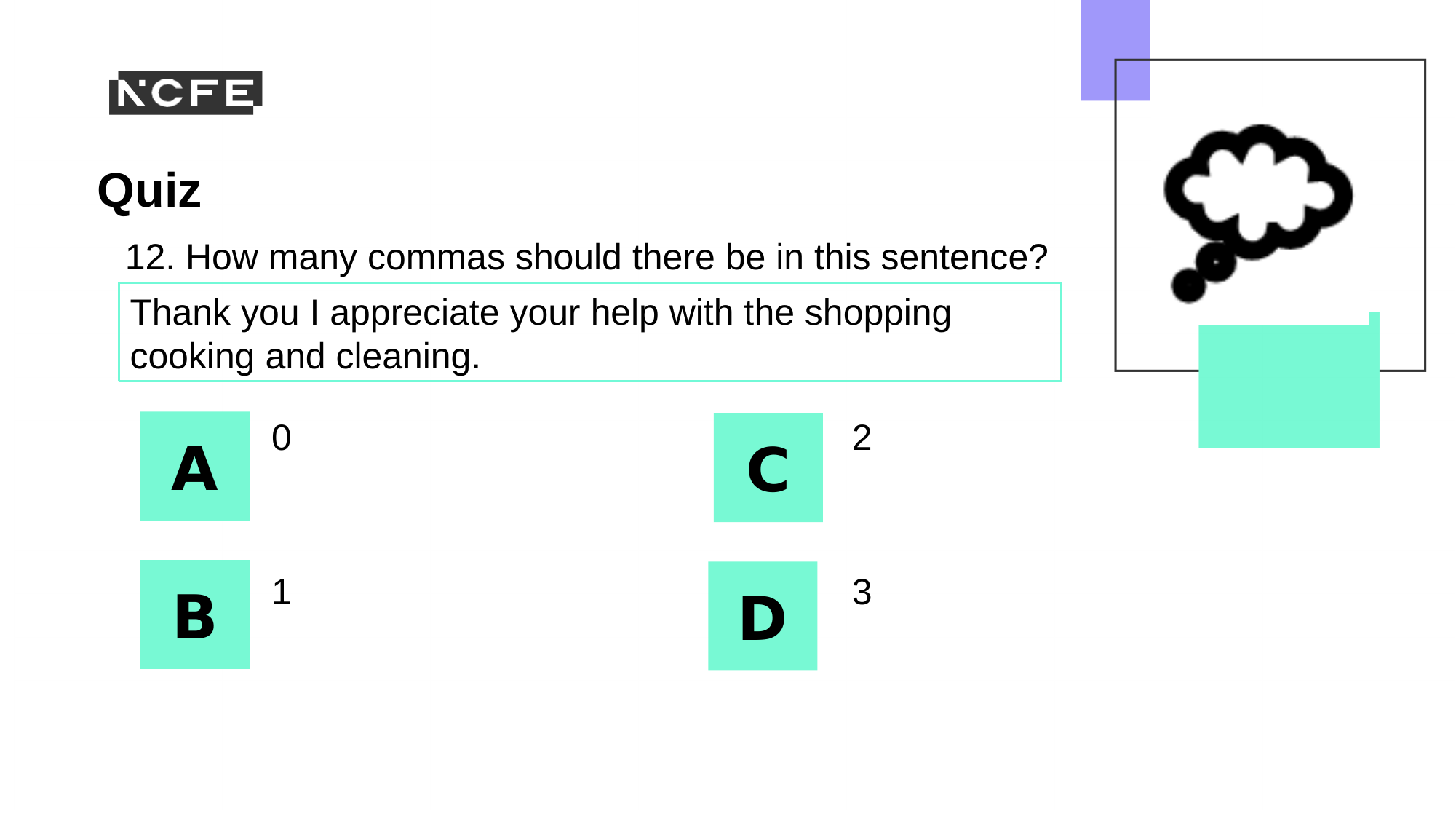

12. How many commas should there be in this sentence?
Thank you I appreciate your help with the shopping cooking and cleaning.
0

2

3

1